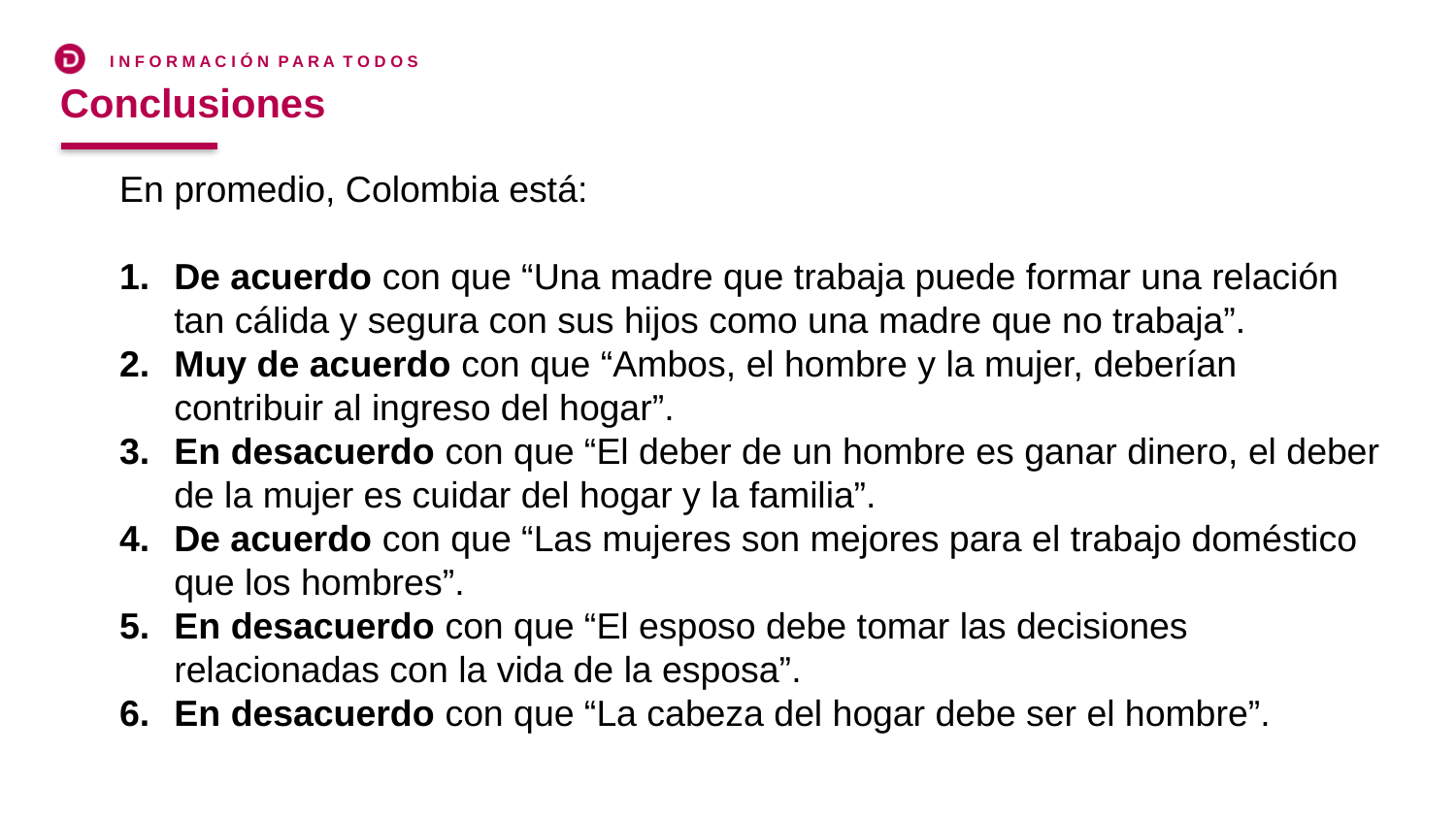

Conclusiones
En promedio, Colombia está:

De acuerdo con que “Una madre que trabaja puede formar una relación tan cálida y segura con sus hijos como una madre que no trabaja”.
Muy de acuerdo con que “Ambos, el hombre y la mujer, deberían contribuir al ingreso del hogar”.
En desacuerdo con que “El deber de un hombre es ganar dinero, el deber de la mujer es cuidar del hogar y la familia”.
De acuerdo con que “Las mujeres son mejores para el trabajo doméstico que los hombres”.
En desacuerdo con que “El esposo debe tomar las decisiones relacionadas con la vida de la esposa”.
En desacuerdo con que “La cabeza del hogar debe ser el hombre”.